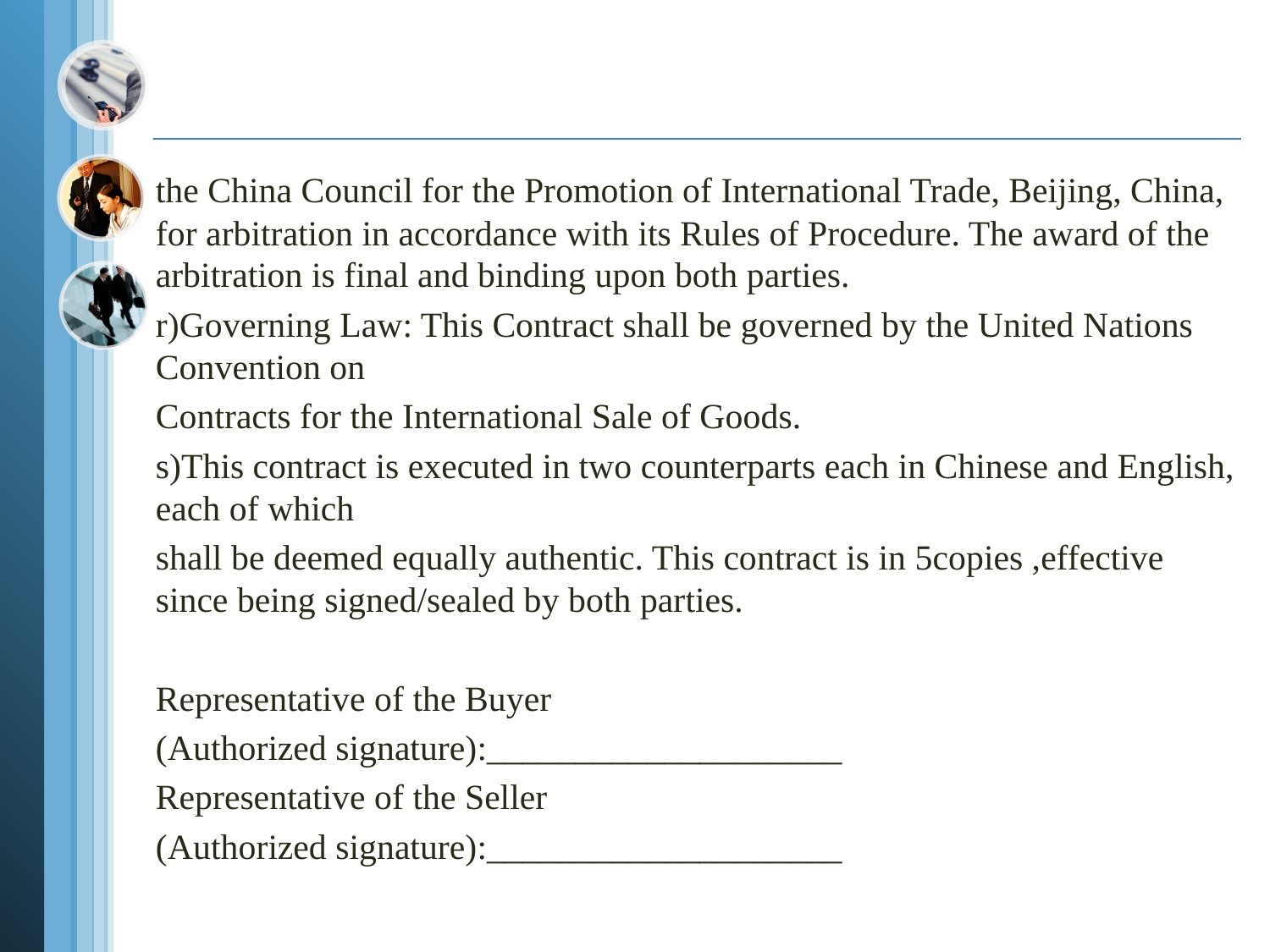

#
the China Council for the Promotion of International Trade, Beijing, China, for arbitration in accordance with its Rules of Procedure. The award of the arbitration is final and binding upon both parties.
r)Governing Law: This Contract shall be governed by the United Nations Convention on
Contracts for the International Sale of Goods.
s)This contract is executed in two counterparts each in Chinese and English, each of which
shall be deemed equally authentic. This contract is in 5copies ,effective since being signed/sealed by both parties.

Representative of the Buyer
(Authorized signature):____________________
Representative of the Seller
(Authorized signature):____________________